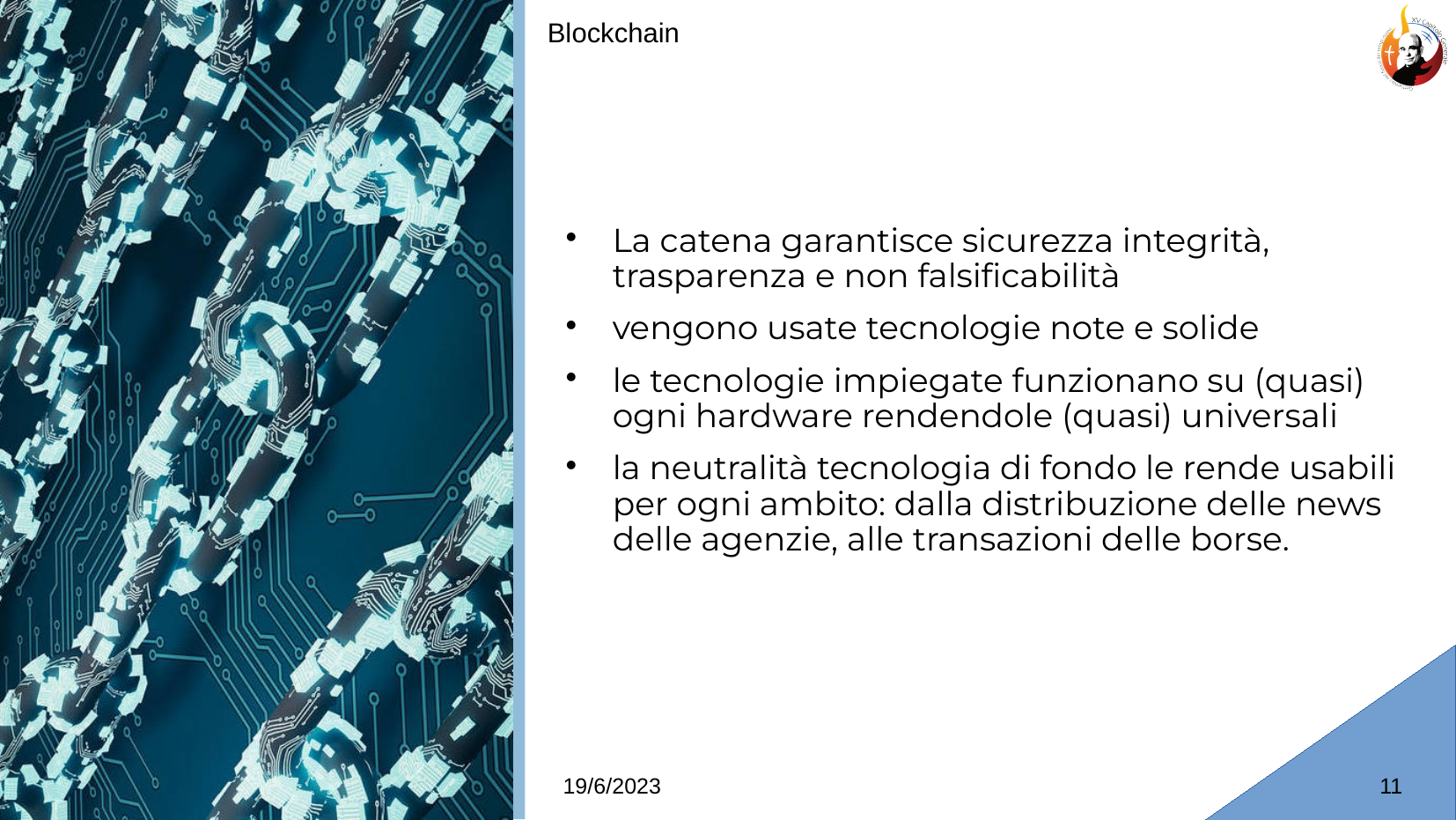

Blockchain
# La catena garantisce sicurezza integrità, trasparenza e non falsificabilità
vengono usate tecnologie note e solide
le tecnologie impiegate funzionano su (quasi) ogni hardware rendendole (quasi) universali
la neutralità tecnologia di fondo le rende usabili per ogni ambito: dalla distribuzione delle news delle agenzie, alle transazioni delle borse.